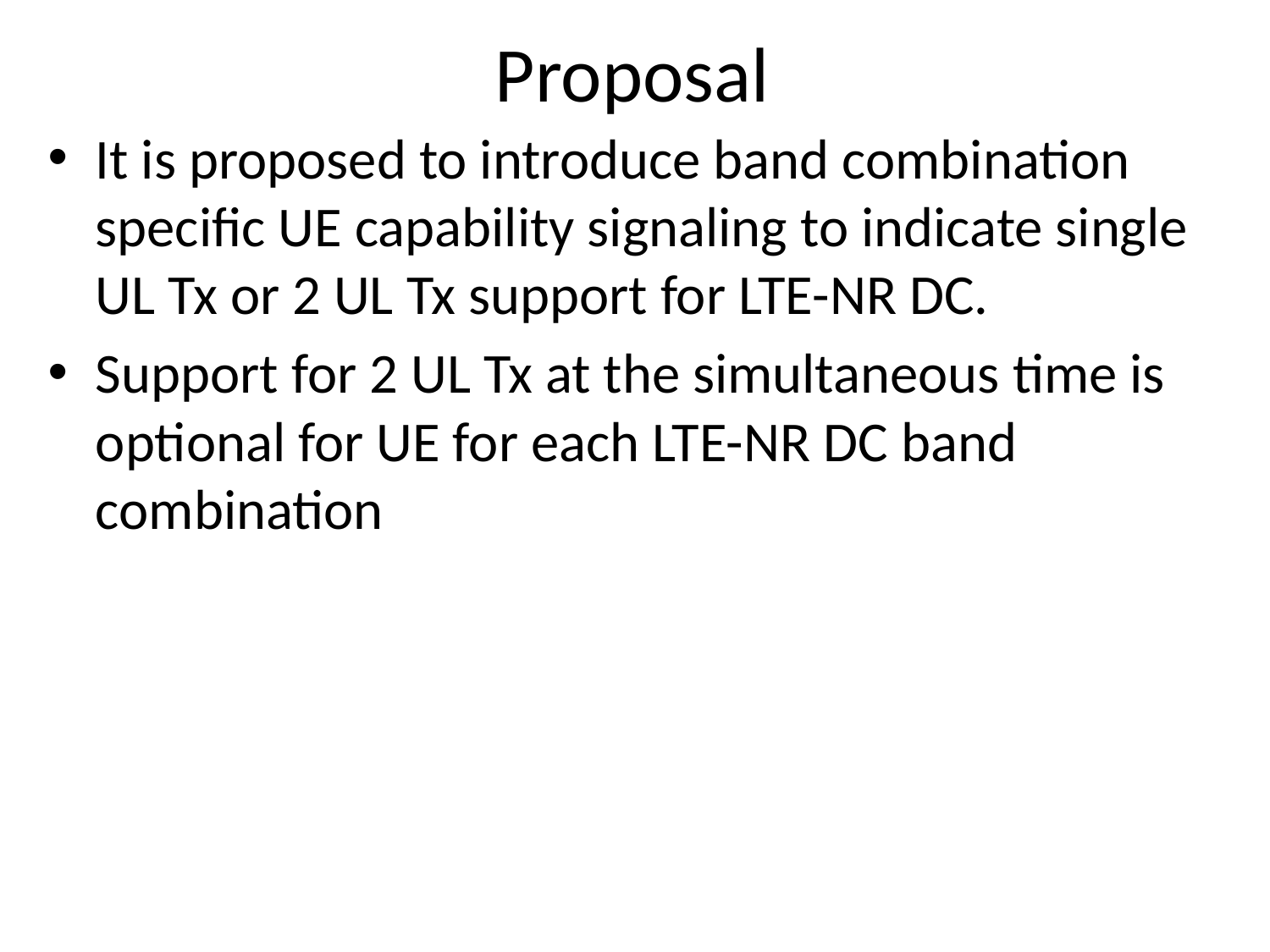

# Proposal
It is proposed to introduce band combination specific UE capability signaling to indicate single UL Tx or 2 UL Tx support for LTE-NR DC.
Support for 2 UL Tx at the simultaneous time is optional for UE for each LTE-NR DC band combination